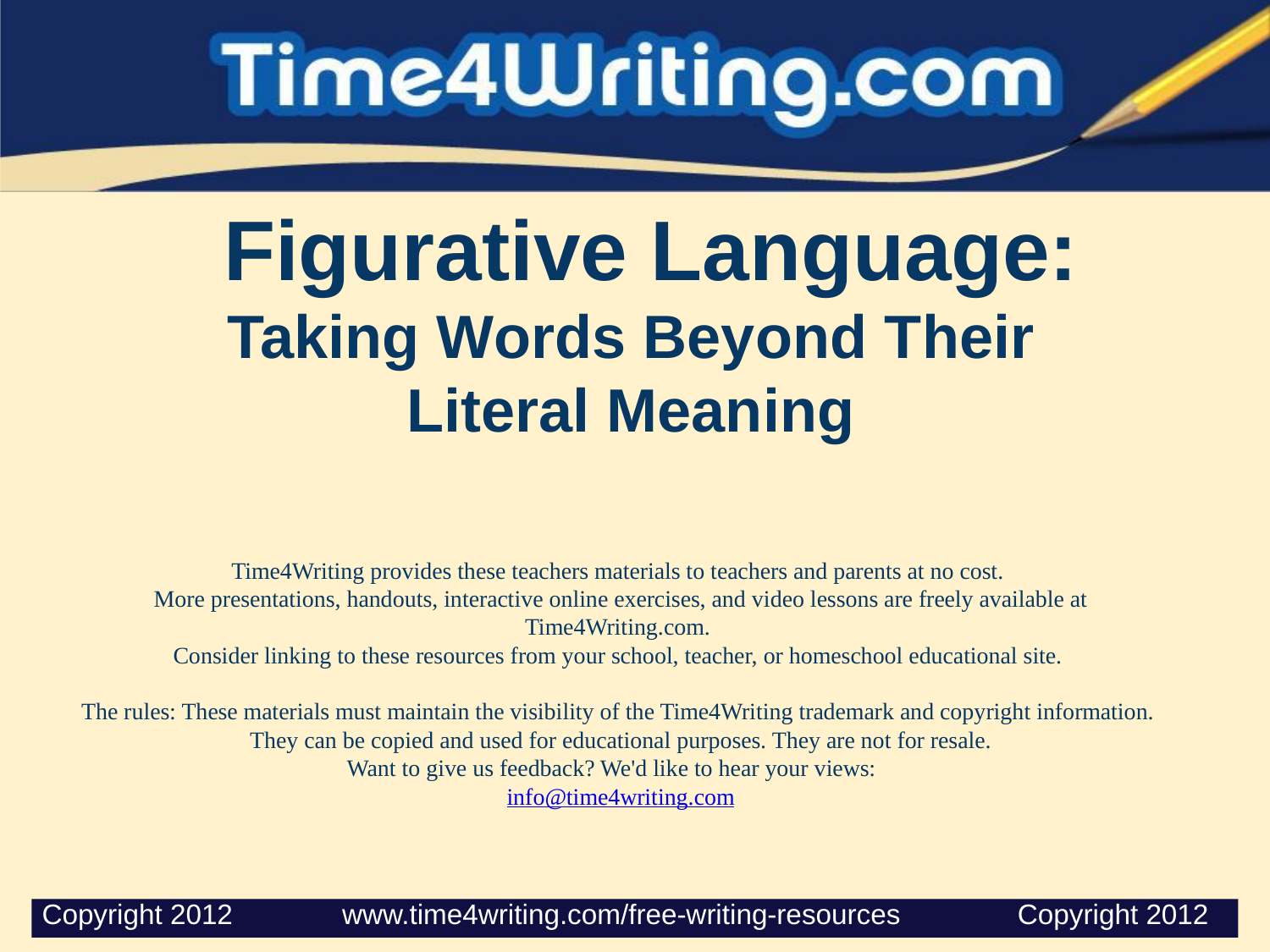

# Figurative Language:
Taking Words Beyond Their
Literal Meaning
Time4Writing provides these teachers materials to teachers and parents at no cost.
More presentations, handouts, interactive online exercises, and video lessons are freely available at Time4Writing.com.
Consider linking to these resources from your school, teacher, or homeschool educational site.

The rules: These materials must maintain the visibility of the Time4Writing trademark and copyright information.
They can be copied and used for educational purposes. They are not for resale.
Want to give us feedback? We'd like to hear your views:
info@time4writing.com

Copyright 2012              www.time4writing.com/free-writing-resources               Copyright 2012